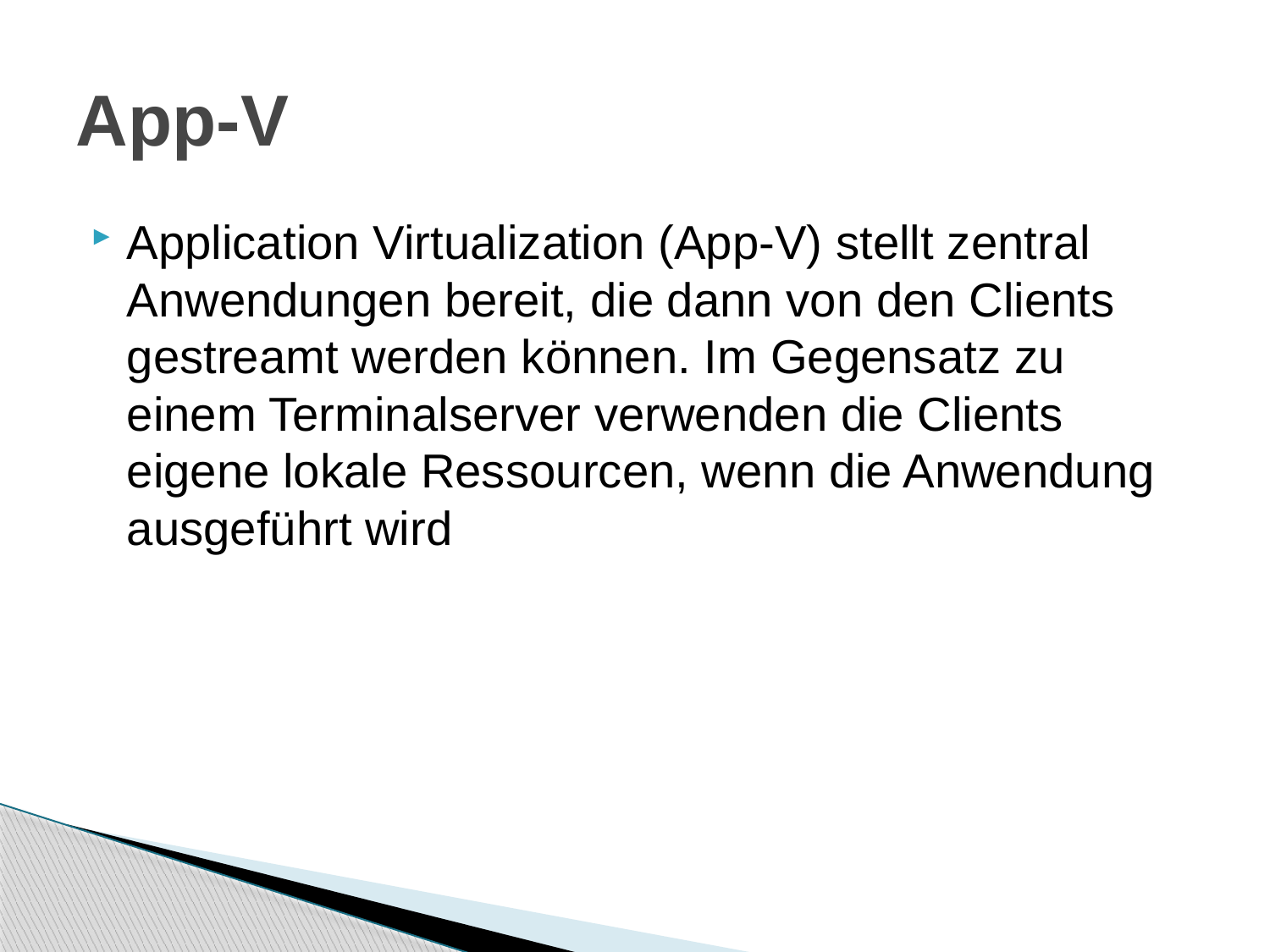

# App-V
Application Virtualization (App-V) stellt zentral Anwendungen bereit, die dann von den Clients gestreamt werden können. Im Gegensatz zu einem Terminalserver verwenden die Clients eigene lokale Ressourcen, wenn die Anwendung ausgeführt wird